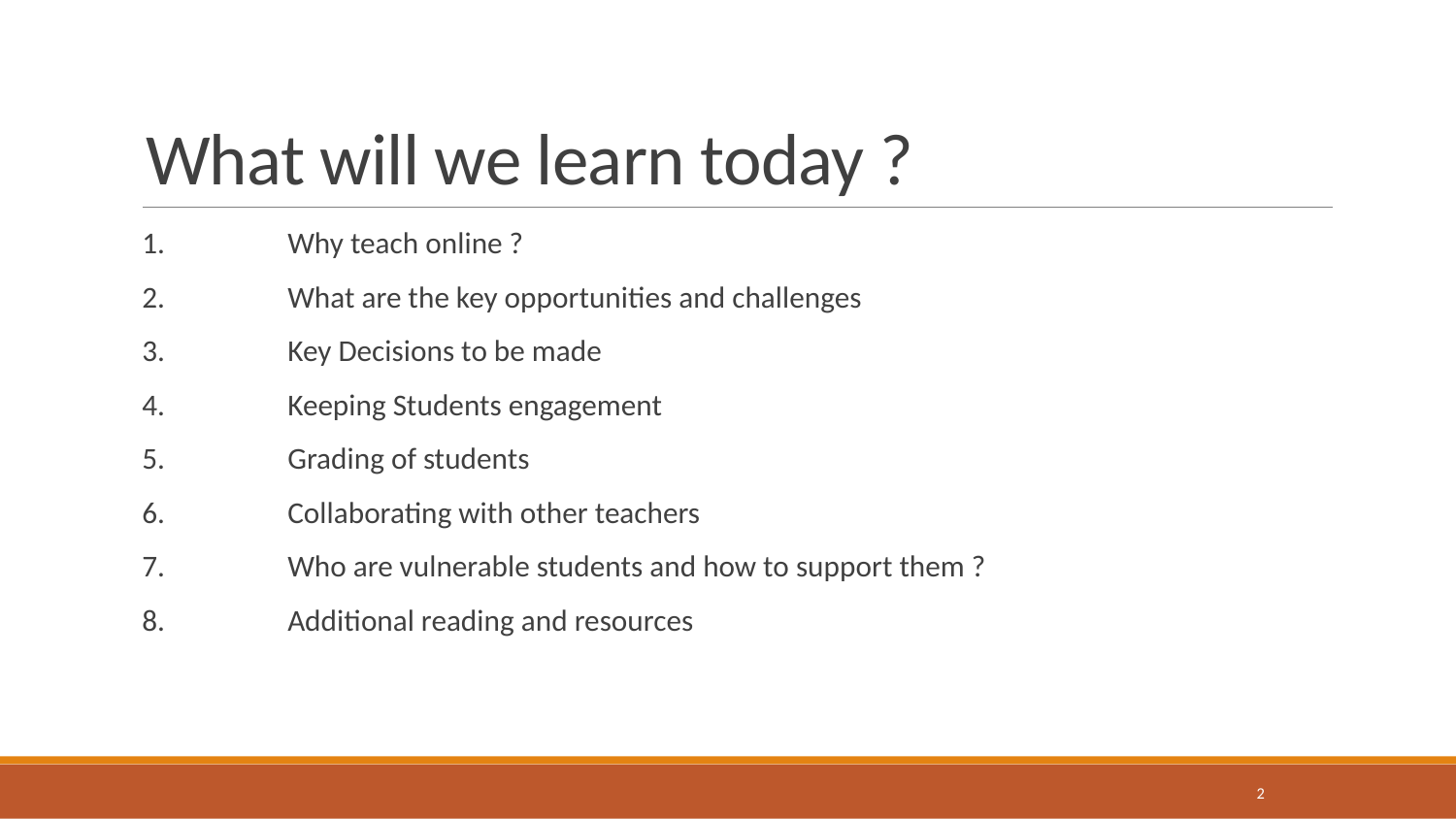

# What will we learn today ?
1.	Why teach online ?
2.	What are the key opportunities and challenges
3.	Key Decisions to be made
4.	Keeping Students engagement
5.	Grading of students
6.	Collaborating with other teachers
7.	Who are vulnerable students and how to support them ?
8.	Additional reading and resources
2